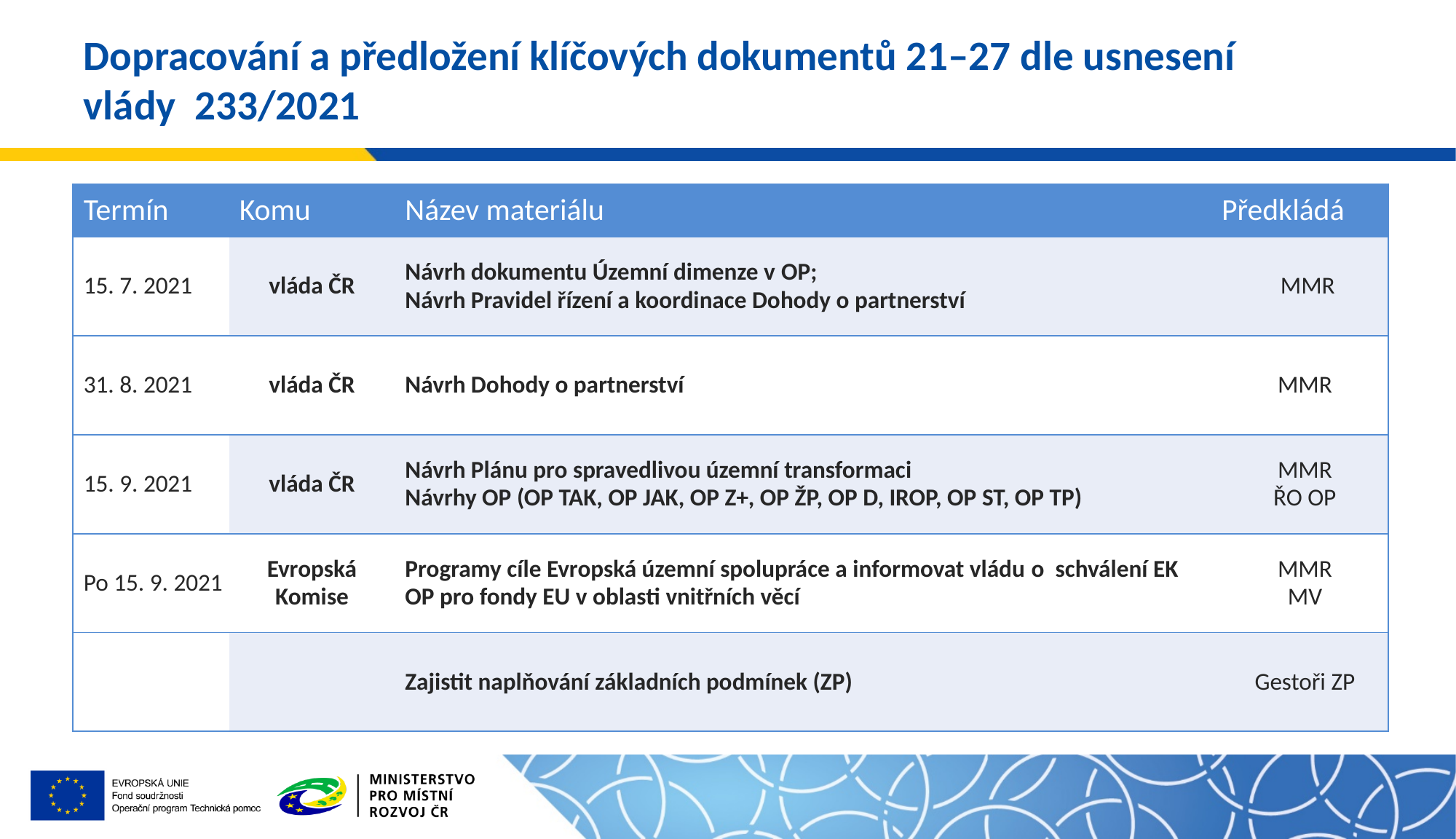

# Dopracování a předložení klíčových dokumentů 21–27 dle usnesení vlády  233/2021
| Termín | Komu | Název materiálu | Předkládá |
| --- | --- | --- | --- |
| 15. 7. 2021 | vláda ČR | Návrh dokumentu Územní dimenze v OP; Návrh Pravidel řízení a koordinace Dohody o partnerství | MMR |
| 31. 8. 2021 | vláda ČR | Návrh Dohody o partnerství | MMR |
| 15. 9. 2021 | vláda ČR | Návrh Plánu pro spravedlivou územní transformaci Návrhy OP (OP TAK, OP JAK, OP Z+, OP ŽP, OP D, IROP, OP ST, OP TP) | MMR ŘO OP |
| Po 15. 9. 2021 | Evropská Komise | Programy cíle Evropská územní spolupráce a informovat vládu o  schválení EK  OP pro fondy EU v oblasti vnitřních věcí | MMR MV |
|  |  | Zajistit naplňování základních podmínek (ZP) | Gestoři ZP |